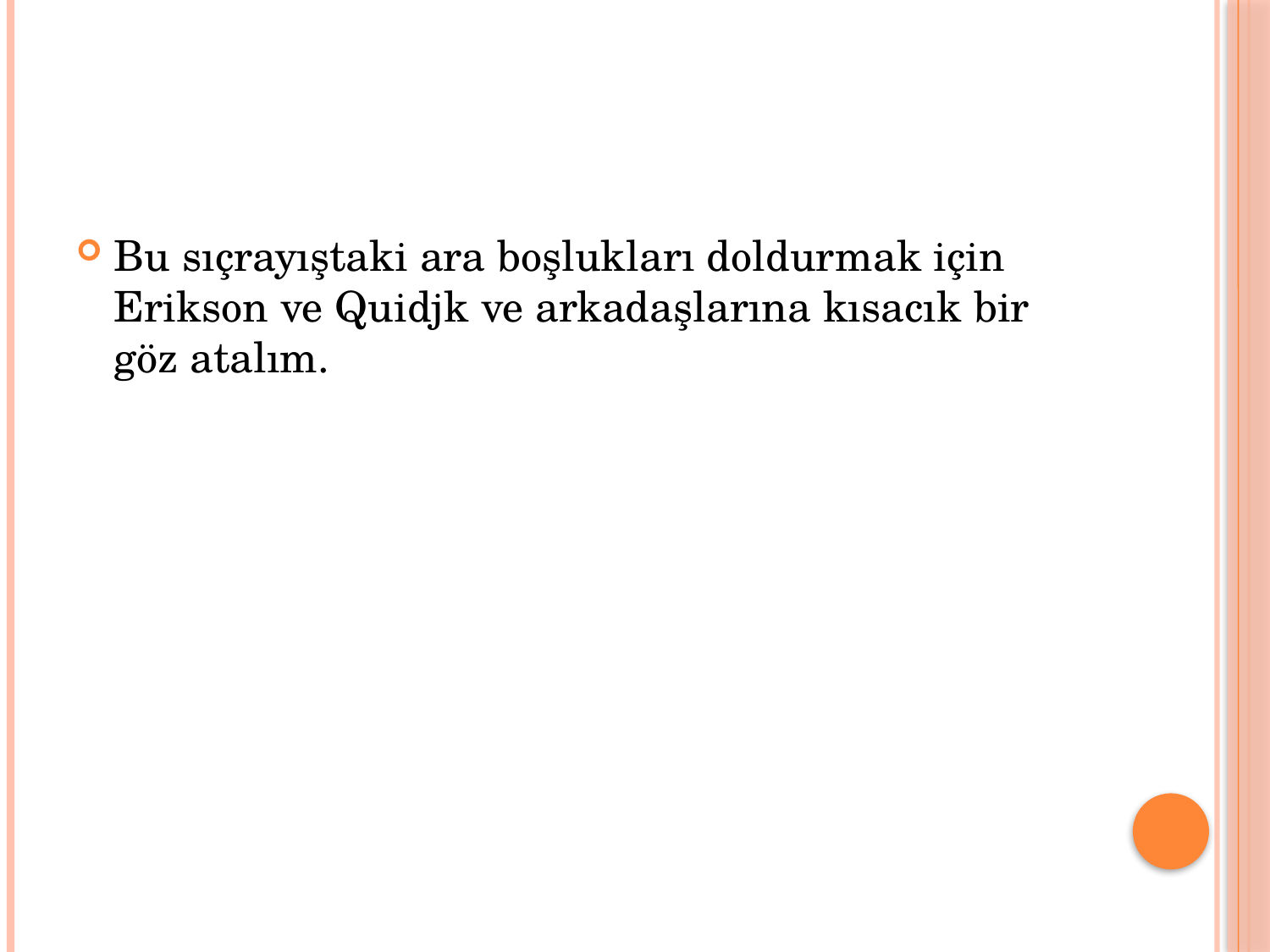

Bu sıçrayıştaki ara boşlukları doldurmak için Erikson ve Quidjk ve arkadaşlarına kısacık bir göz atalım.